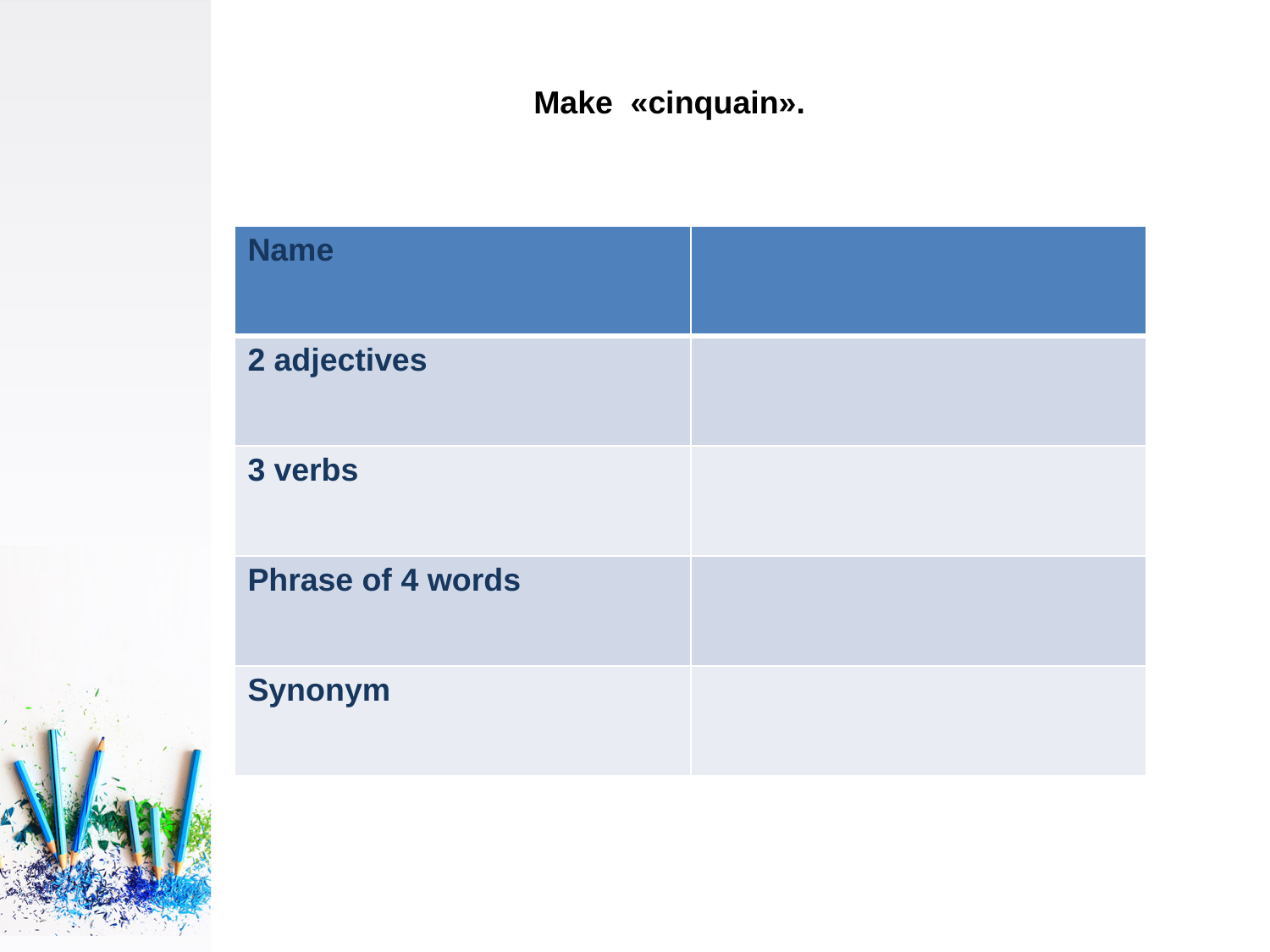

Make  «cinquain».
| Name |  |
| --- | --- |
| 2 adjectives |  |
| 3 verbs |  |
| Phrase of 4 words |  |
| Synonym |  |